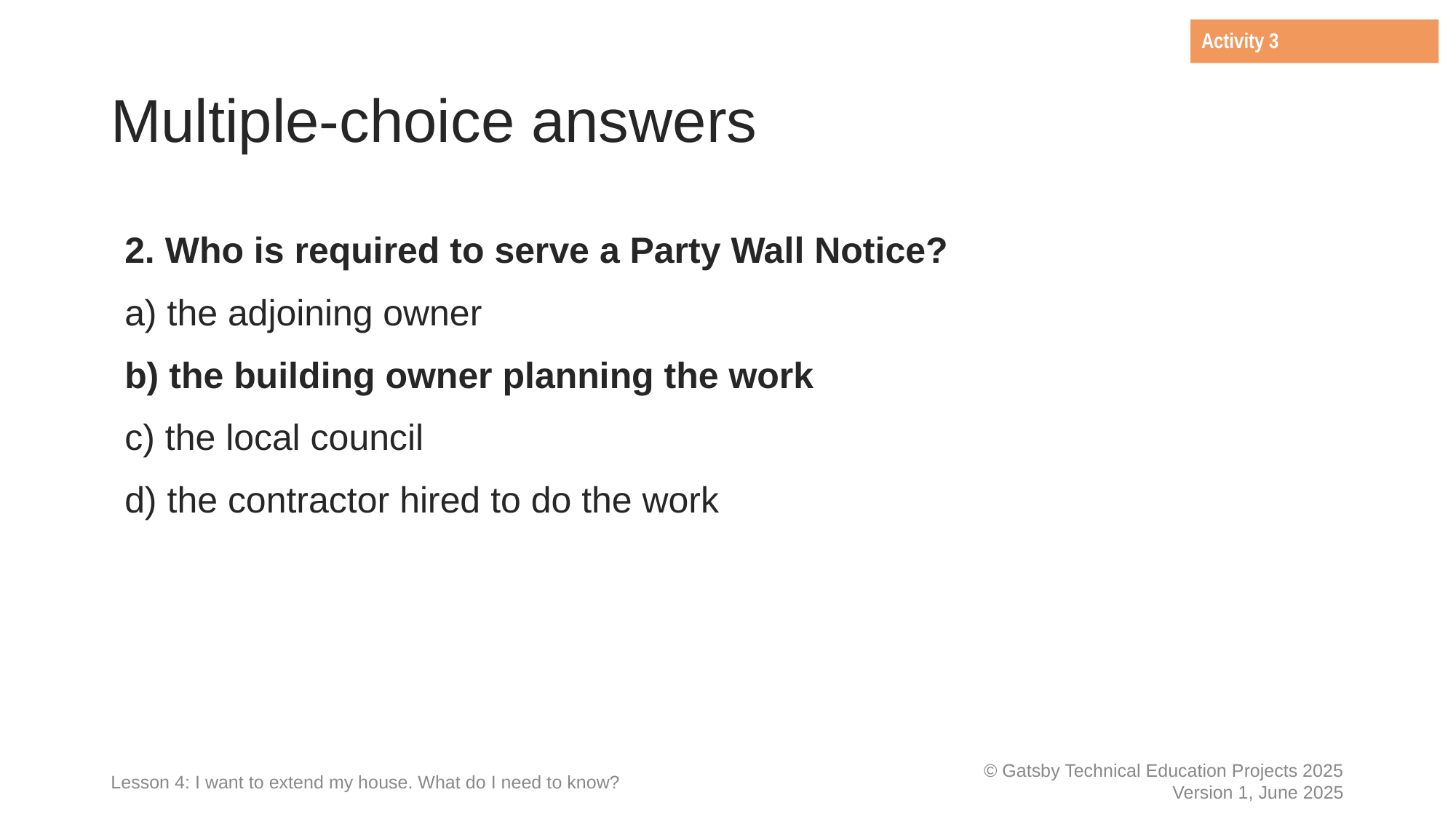

Activity 3
# Multiple-choice answers
2. Who is required to serve a Party Wall Notice?
a) the adjoining owner
b) the building owner planning the work
c) the local council
d) the contractor hired to do the work

Lesson 4: I want to extend my house. What do I need to know?